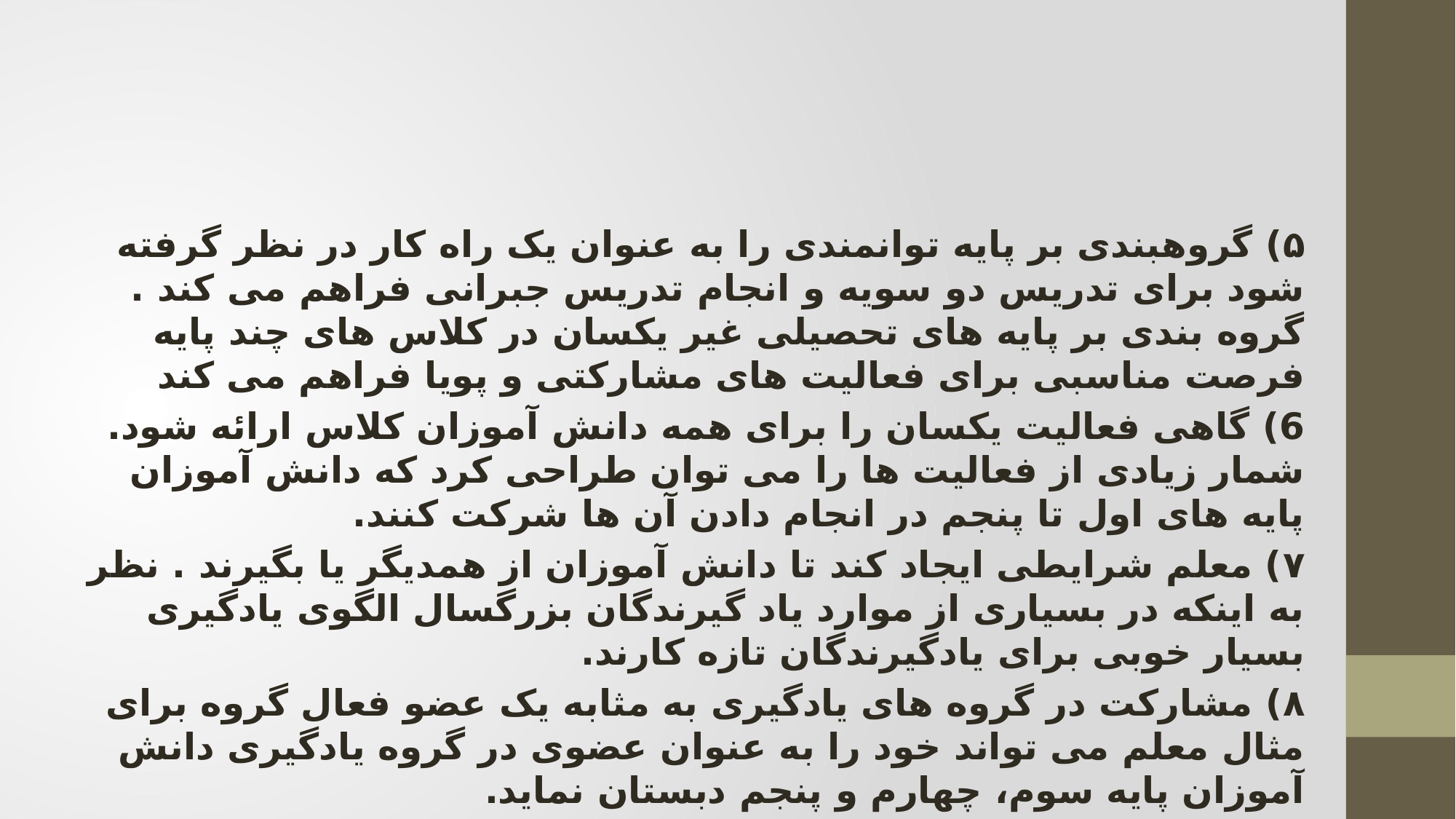

#
۵) گروهبندی بر پایه توانمندی را به عنوان یک راه کار در نظر گرفته شود برای تدریس دو سویه و انجام تدریس جبرانی فراهم می کند . گروه بندی بر پایه های تحصیلی غیر یکسان در کلاس های چند پایه فرصت مناسبی برای فعالیت های مشارکتی و پویا فراهم می کند
6) گاهی فعالیت یکسان را برای همه دانش آموزان کلاس ارائه شود. شمار زیادی از فعالیت ها را می توان طراحی کرد که دانش آموزان پایه های اول تا پنجم در انجام دادن آن ها شرکت کنند.
۷) معلم شرایطی ایجاد کند تا دانش آموزان از همدیگر یا بگیرند . نظر به اینکه در بسیاری از موارد یاد گیرندگان بزرگسال الگوی یادگیری بسیار خوبی برای یادگیرندگان تازه کارند.
۸) مشارکت در گروه های یادگیری به مثابه یک عضو فعال گروه برای مثال معلم می تواند خود را به عنوان عضوی در گروه یادگیری دانش آموزان پایه سوم، چهارم و پنجم دبستان نماید.
۹) معلم کلاس درس چند پایه متوجه توانایی طبیعی دانش آموزان برای شناخت و کنجکاوی باشد و بر پایه این ویژگی دانش آموزان فعالیت های یادگیری مناسبی را طراحی و به آنان ارائه دهد.